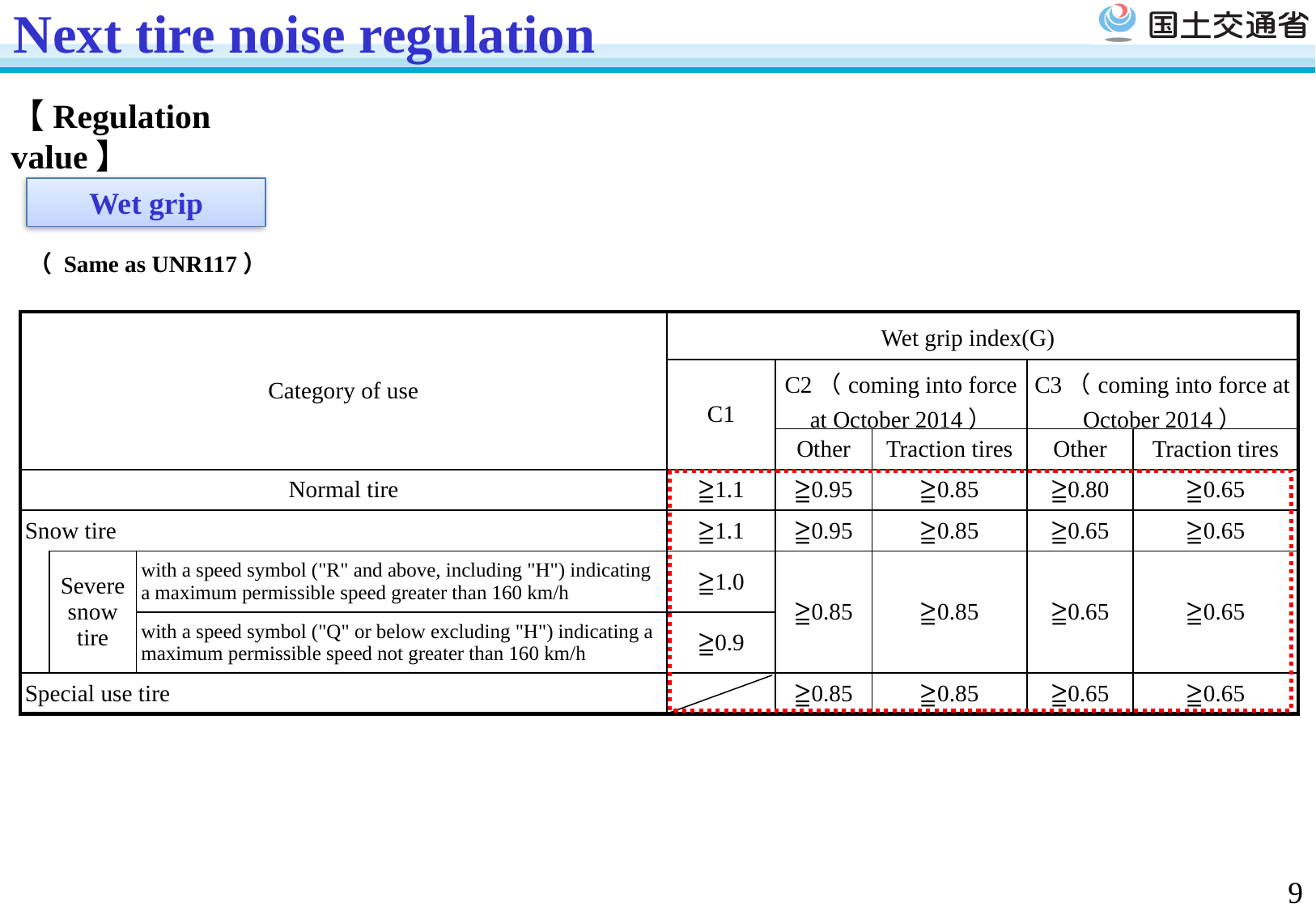

# Next tire noise regulation
【Regulation value】
Wet grip
（ Same as UNR117）
| Category of use |  |  | Wet grip index(G) |  |  |  |  |
| --- | --- | --- | --- | --- | --- | --- | --- |
|  |  |  | C1 | C2（coming into force at October 2014） |  | C3（coming into force at October 2014） |  |
|  |  |  |  | Other | Traction tires | Other | Traction tires |
| Normal tire |  |  | ≧1.1 | ≧0.95 | ≧0.85 | ≧0.80 | ≧0.65 |
| Snow tire |  |  | ≧1.1 | ≧0.95 | ≧0.85 | ≧0.65 | ≧0.65 |
|  | Severe snow tire | with a speed symbol ("R" and above, including "H") indicating a maximum permissible speed greater than 160 km/h | ≧1.0 | ≧0.85 | ≧0.85 | ≧0.65 | ≧0.65 |
|  |  | with a speed symbol ("Q" or below excluding "H") indicating a maximum permissible speed not greater than 160 km/h | ≧0.9 |  |  |  |  |
| Special use tire |  |  |  | ≧0.85 | ≧0.85 | ≧0.65 | ≧0.65 |

9